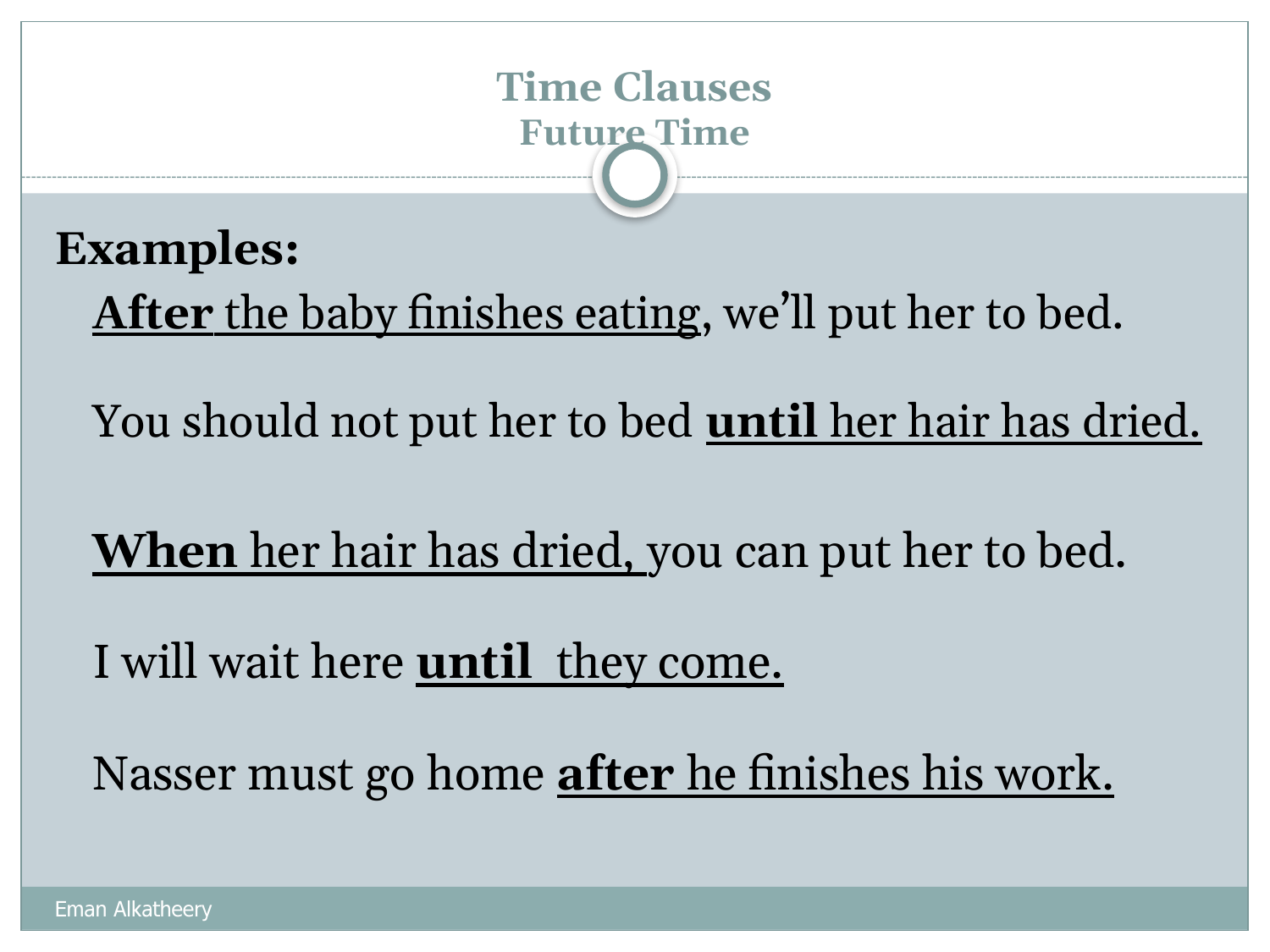

# Time Clauses Future Time
Examples:
	After the baby finishes eating, we’ll put her to bed.

	You should not put her to bed until her hair has dried.

	When her hair has dried, you can put her to bed.

	I will wait here until  they come.

	Nasser must go home after he finishes his work.

Eman Alkatheery